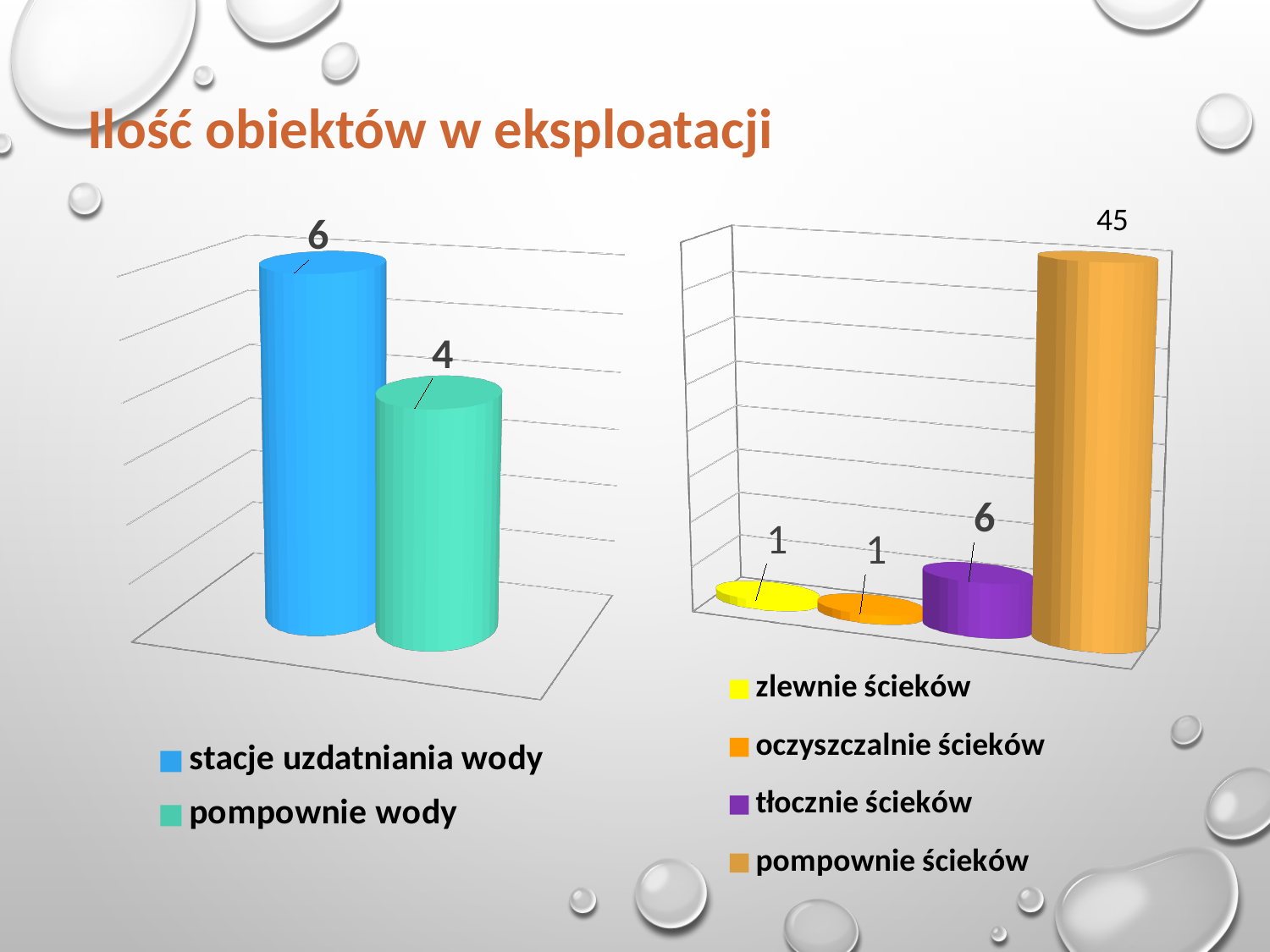

Ilość obiektów w eksploatacji

[unsupported chart]

[unsupported chart]